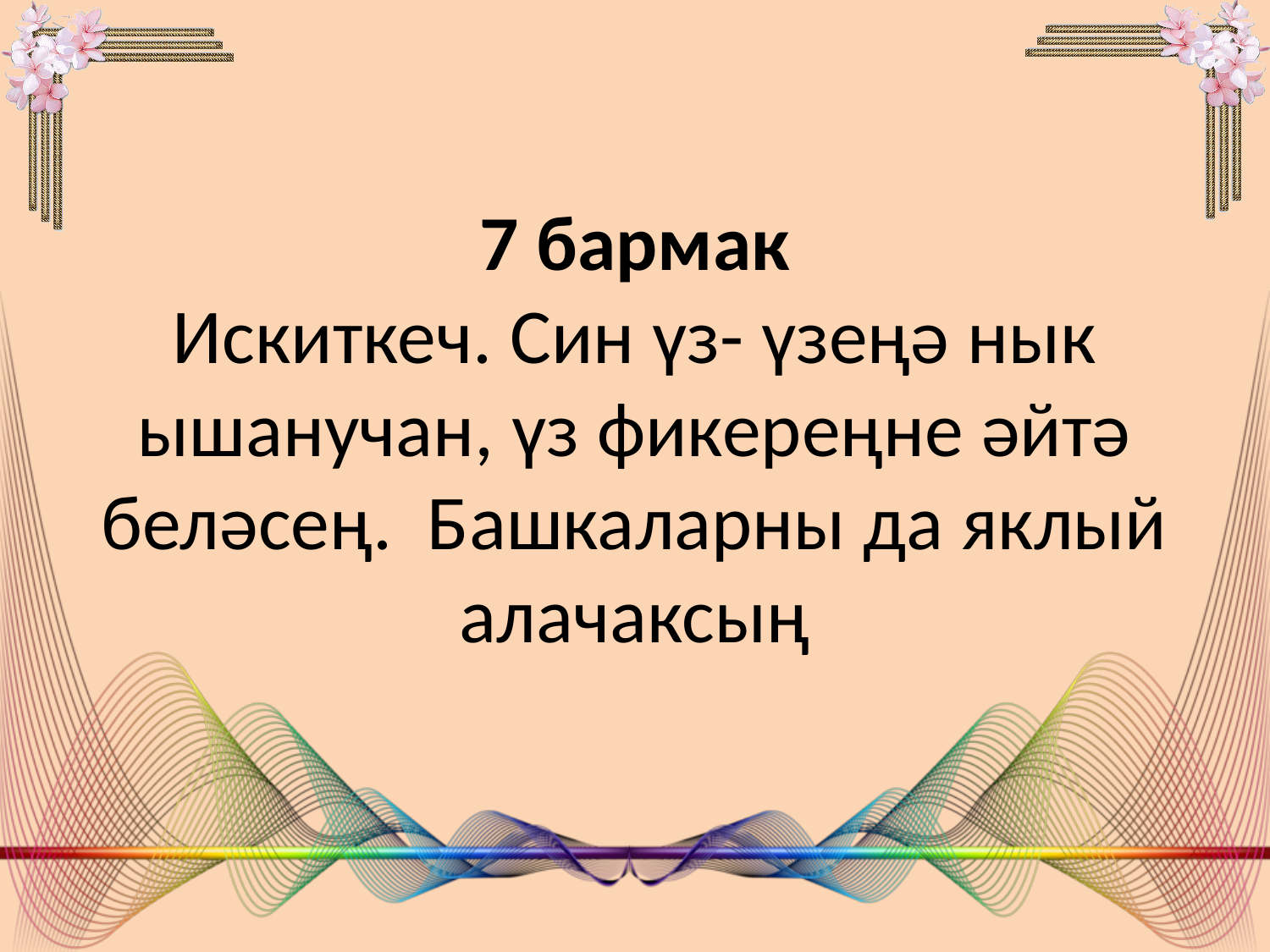

# 7 бармак Искиткеч. Син үз- үзеңә нык ышанучан, үз фикереңне әйтә беләсең.  Башкаларны да яклый алачаксың